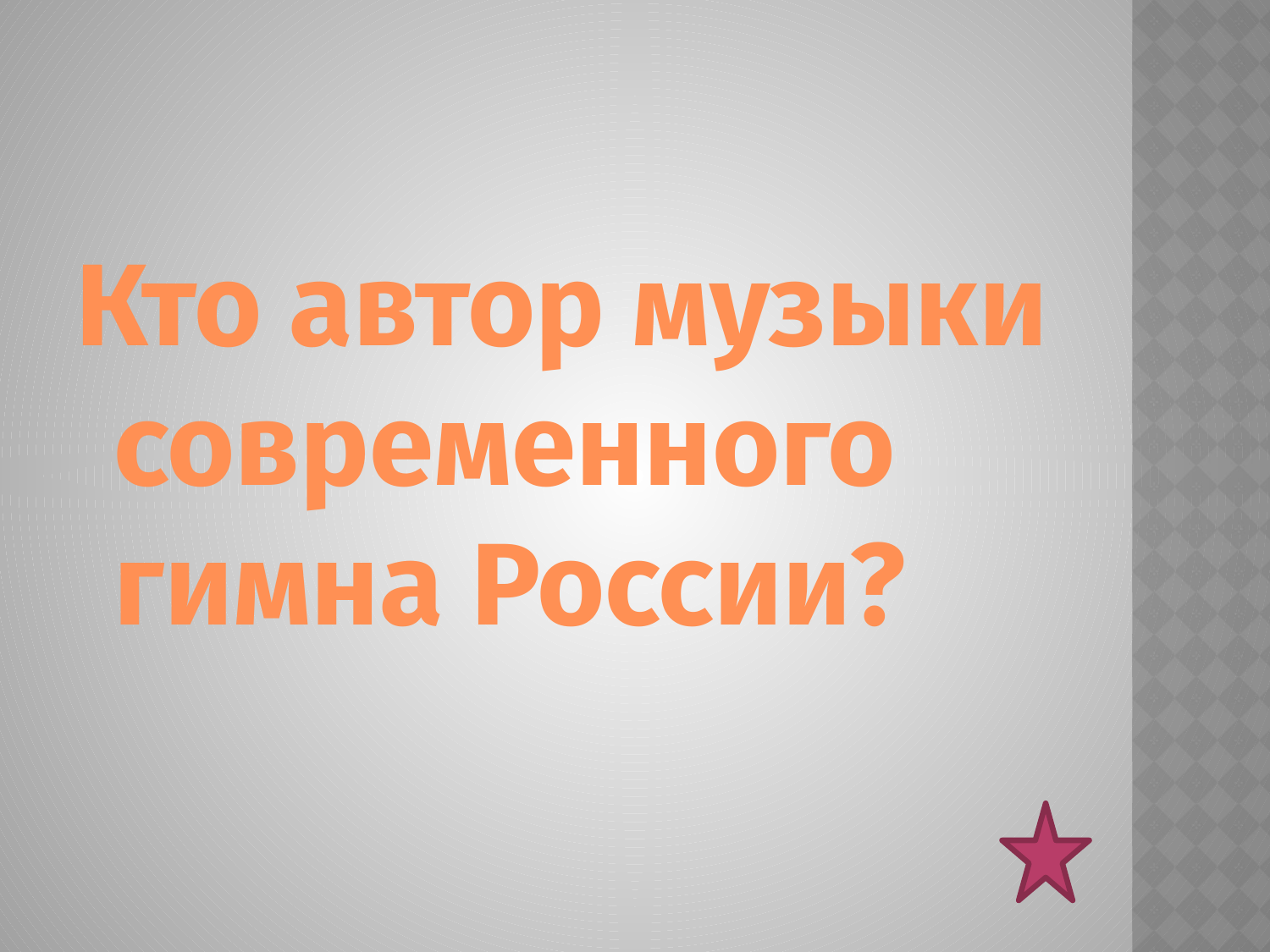

#
Кто автор музыки современного гимна России?